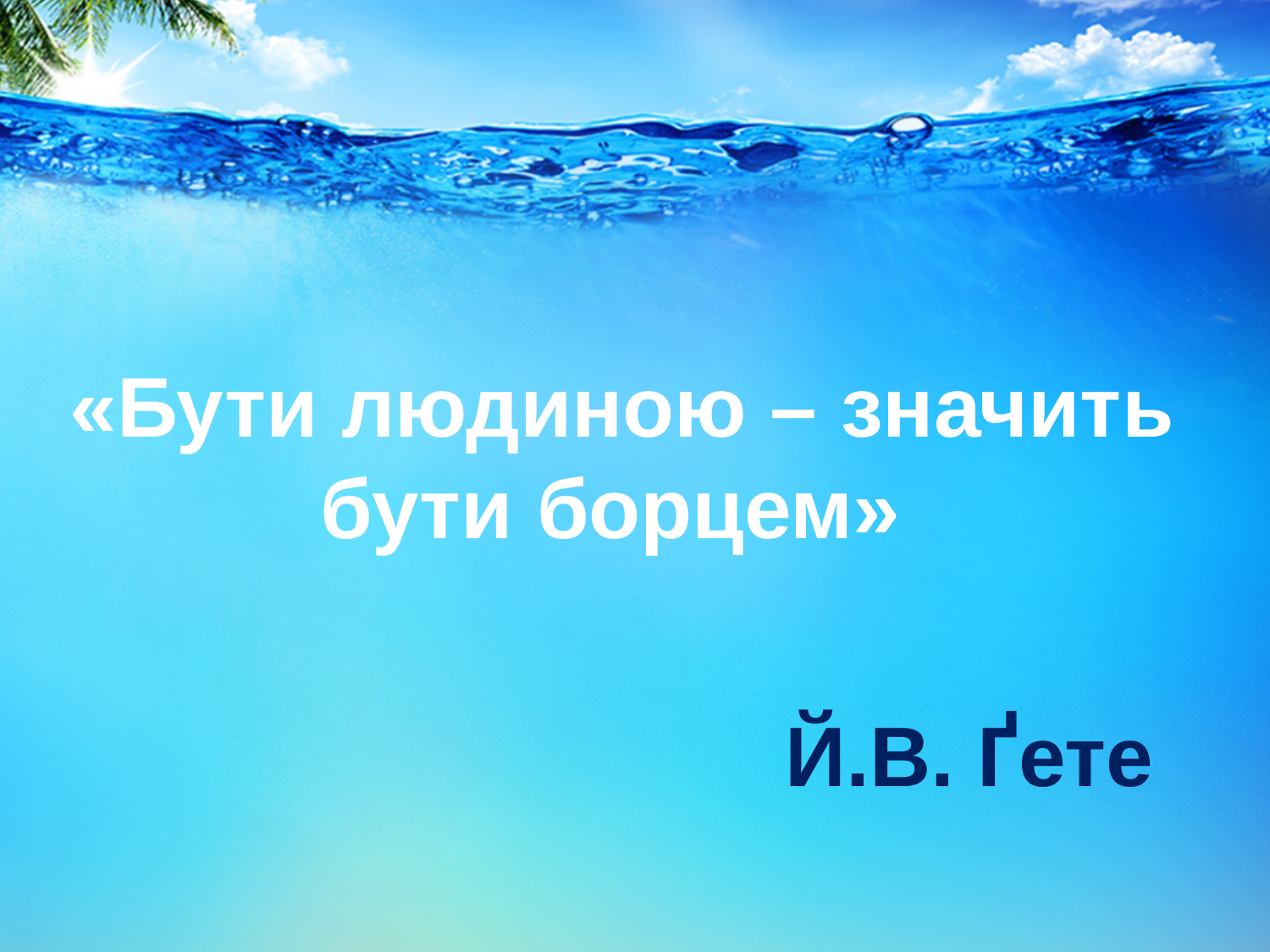

«Бути людиною – значить бути борцем»
Й.В. Ґете